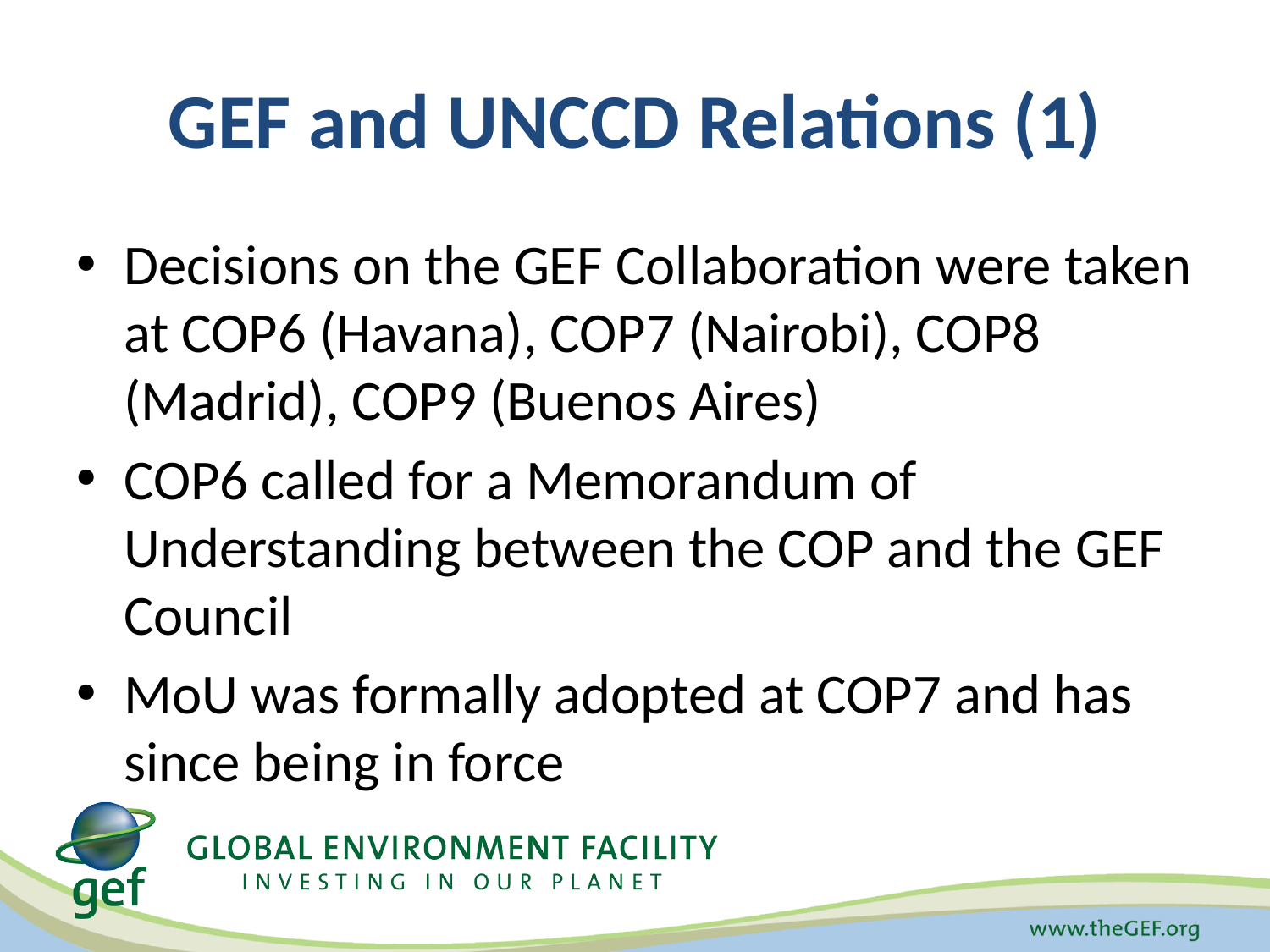

# GEF and UNCCD Relations (1)
Decisions on the GEF Collaboration were taken at COP6 (Havana), COP7 (Nairobi), COP8 (Madrid), COP9 (Buenos Aires)
COP6 called for a Memorandum of Understanding between the COP and the GEF Council
MoU was formally adopted at COP7 and has since being in force